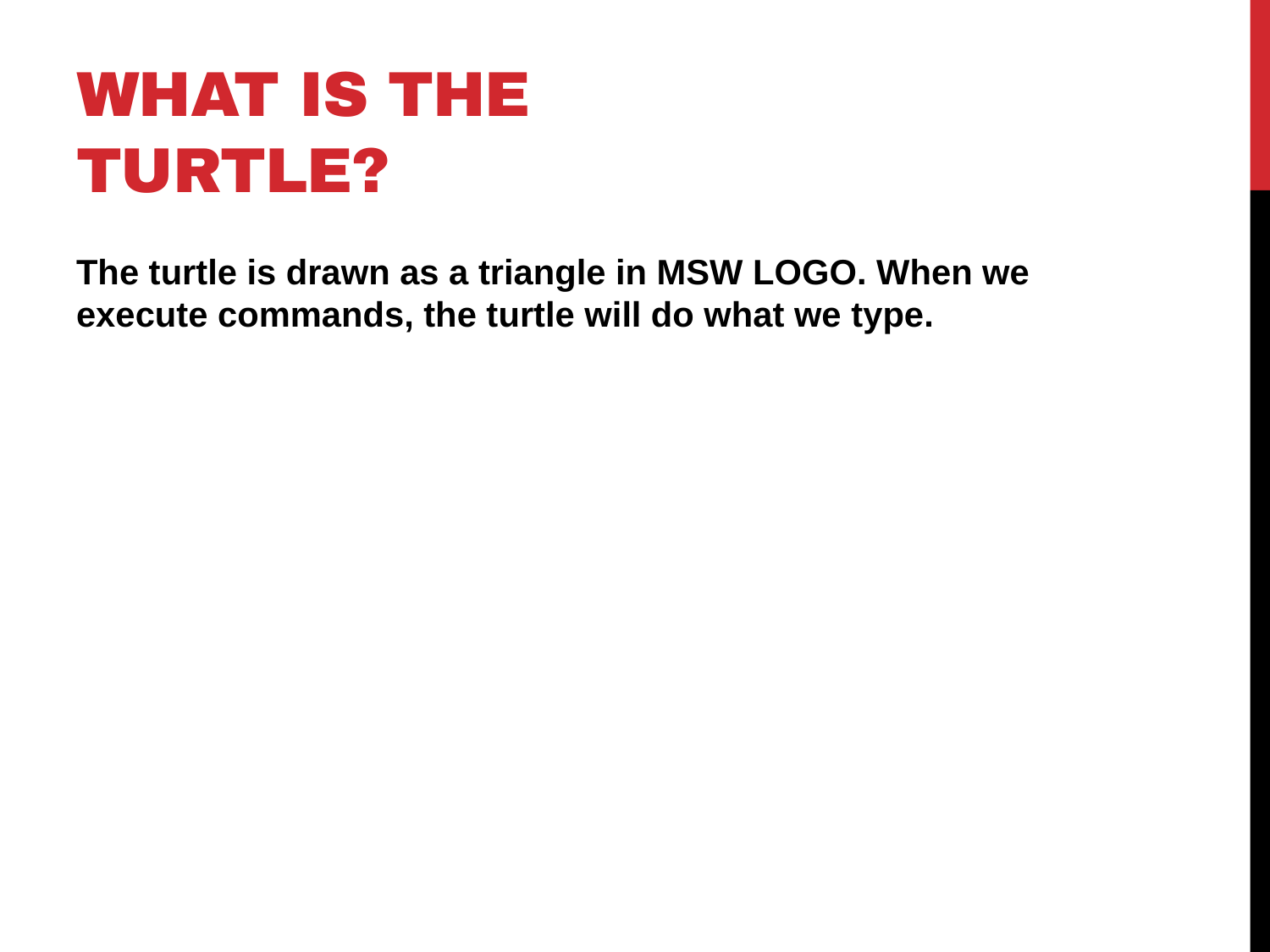

# What is the TURTLE?
The turtle is drawn as a triangle in MSW LOGO. When we execute commands, the turtle will do what we type.